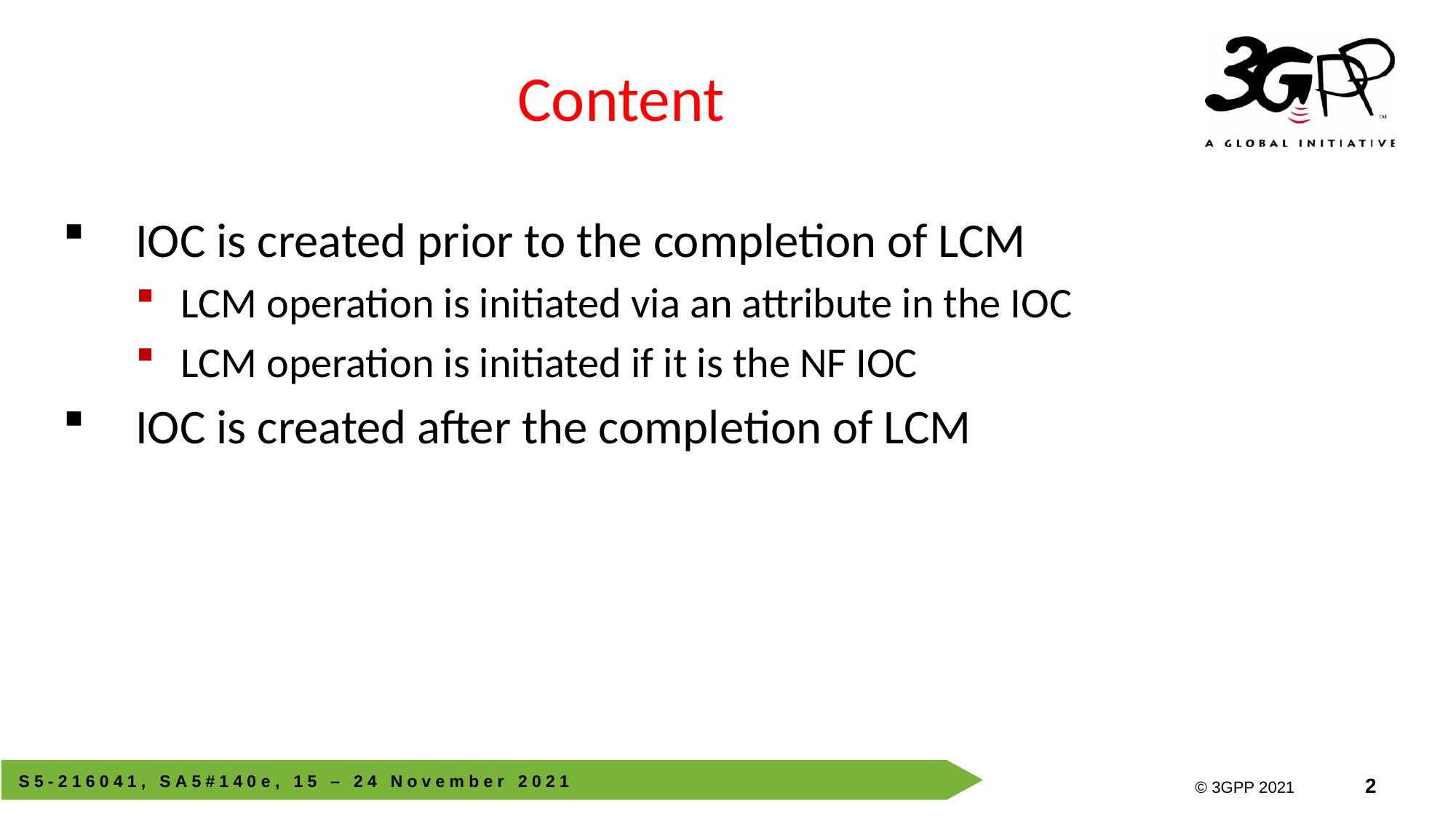

# Content
IOC is created prior to the completion of LCM
LCM operation is initiated via an attribute in the IOC
LCM operation is initiated if it is the NF IOC
IOC is created after the completion of LCM